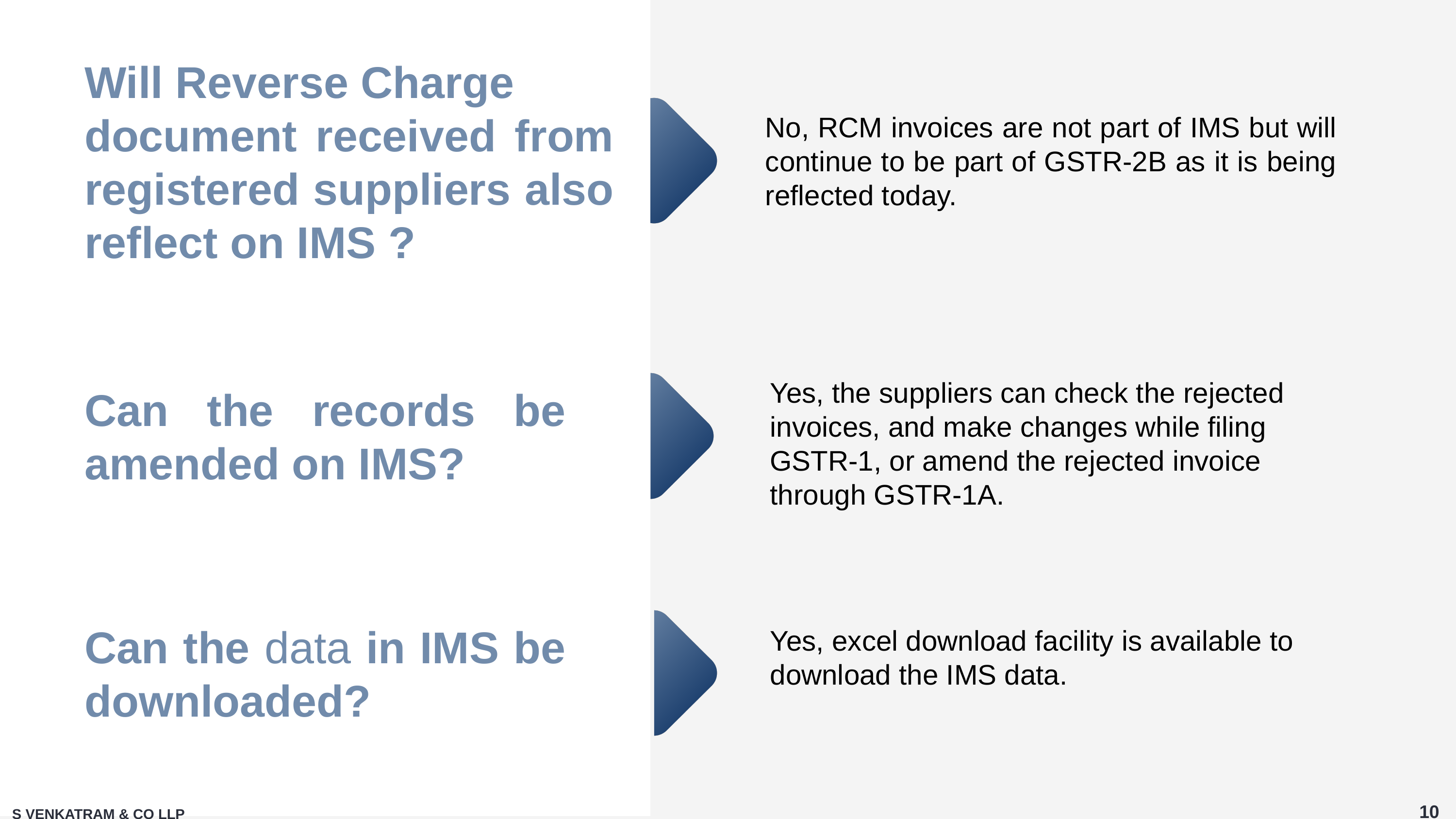

Will Reverse Charge
document received from registered suppliers also reflect on IMS ?

No, RCM invoices are not part of IMS but will continue to be part of GSTR-2B as it is being reflected today.

Yes, the suppliers can check the rejected invoices, and make changes while filing GSTR-1, or amend the rejected invoice through GSTR-1A.
Can the records be amended on IMS?

Can the data in IMS be downloaded?
Yes, excel download facility is available to download the IMS data.
10
S VENKATRAM & CO LLP